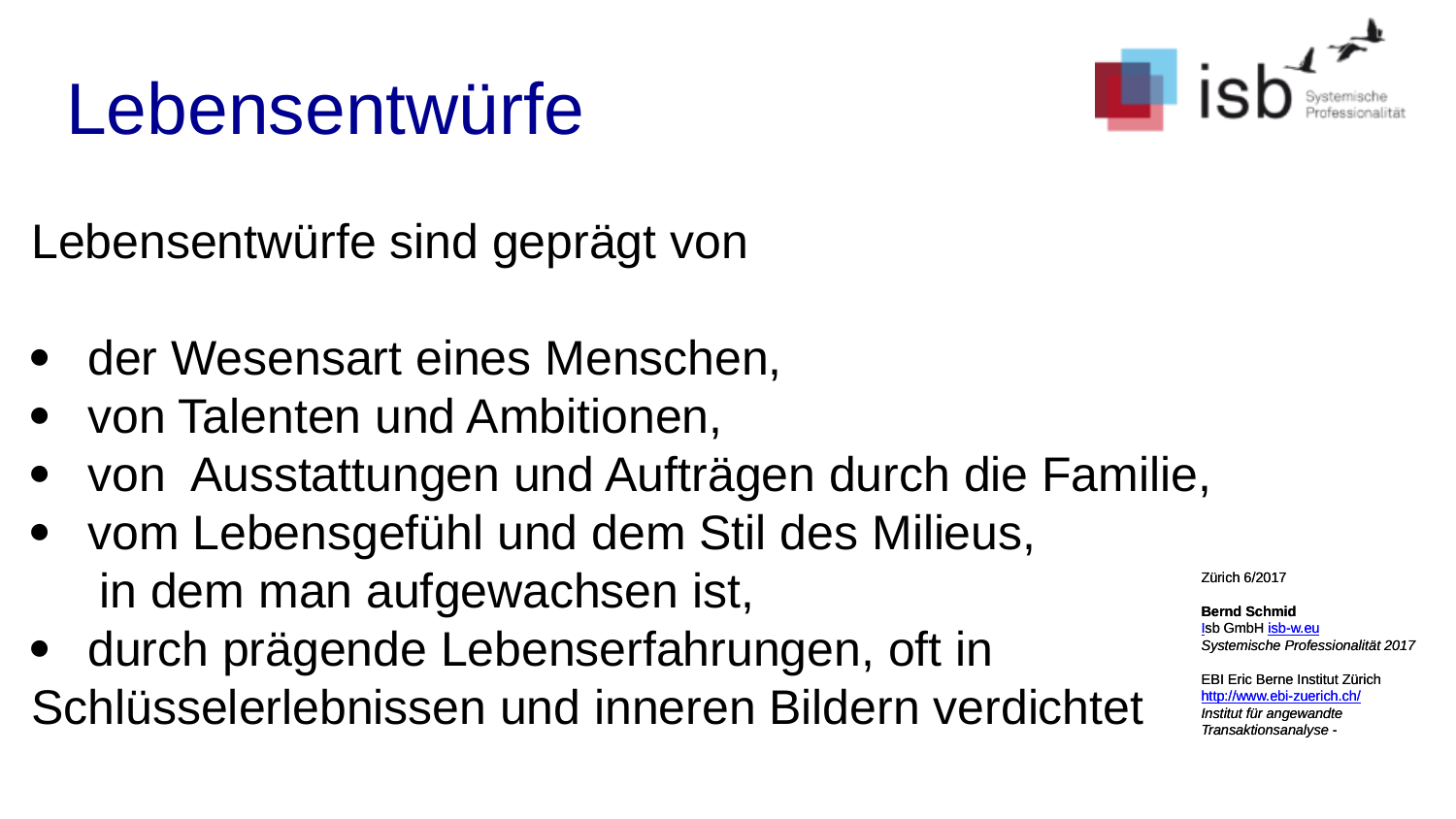

Lebensentwürfe

Lebensentwürfe sind geprägt von

•   der Wesensart eines Menschen,
•   von Talenten und Ambitionen,
•   von  Ausstattungen und Aufträgen durch die Familie,
•   vom Lebensgefühl und dem Stil des Milieus,
     in dem man aufgewachsen ist,
•   durch prägende Lebenserfahrungen, oft in Schlüsselerlebnissen und inneren Bildern verdichtet

Zürich 6/2017
Bernd Schmid
Isb GmbH isb-w.eu
Systemische Professionalität 2017

EBI Eric Berne Institut Zürich
http://www.ebi-zuerich.ch/
Institut für angewandte Transaktionsanalyse -